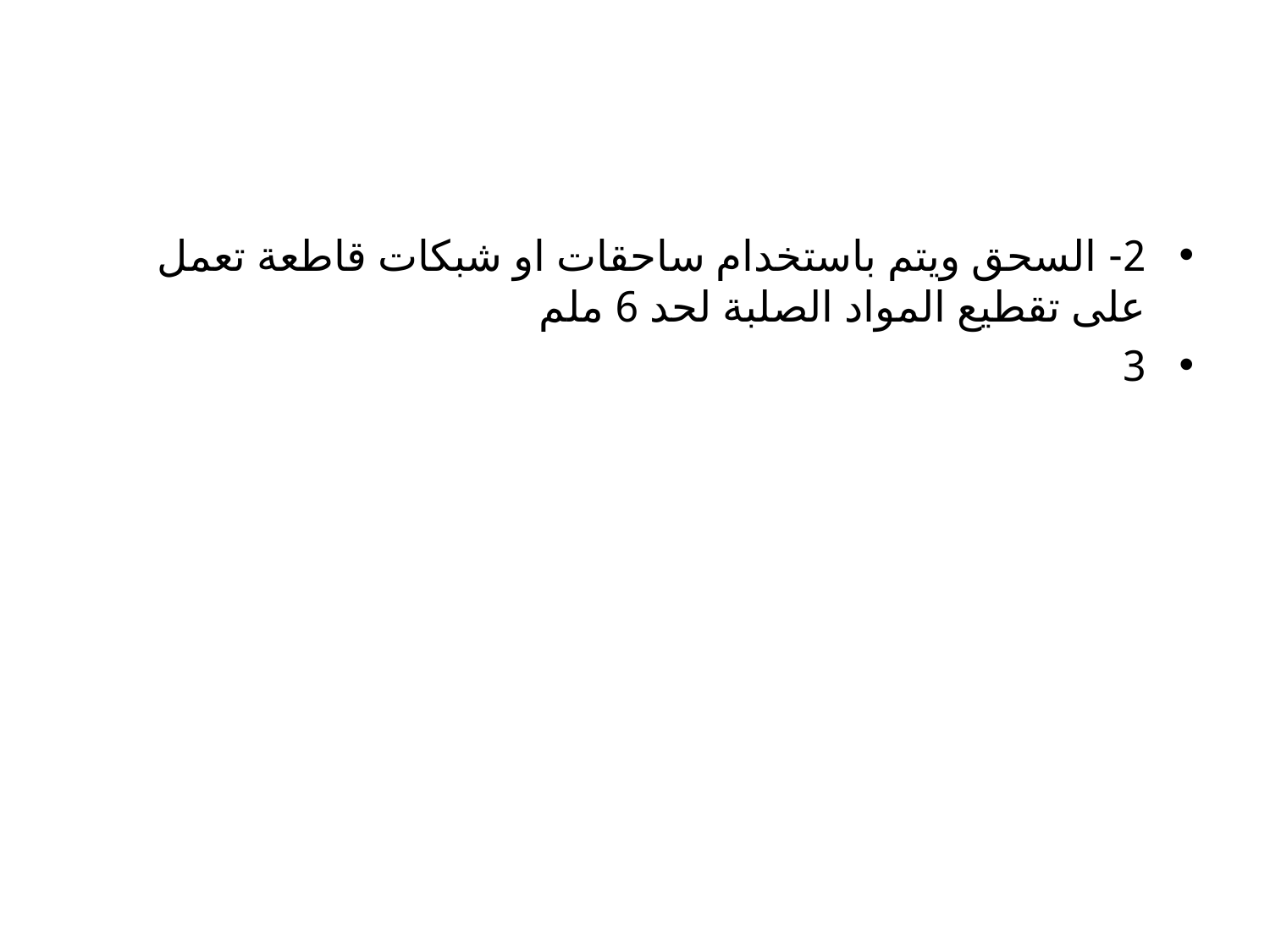

#
2- السحق ويتم باستخدام ساحقات او شبكات قاطعة تعمل على تقطيع المواد الصلبة لحد 6 ملم
3